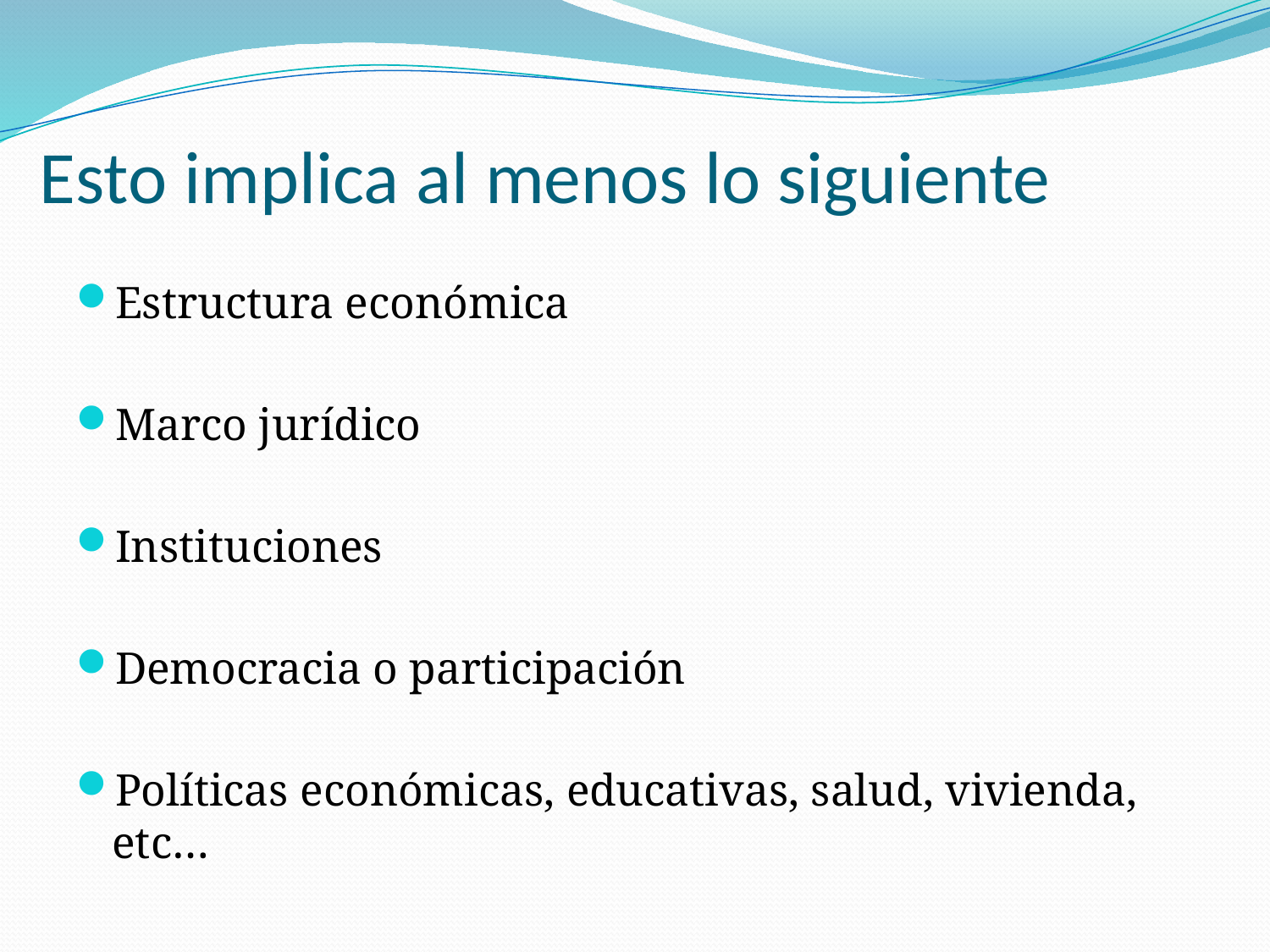

# Esto implica al menos lo siguiente
Estructura económica

Marco jurídico

Instituciones

Democracia o participación

Políticas económicas, educativas, salud, vivienda, etc…